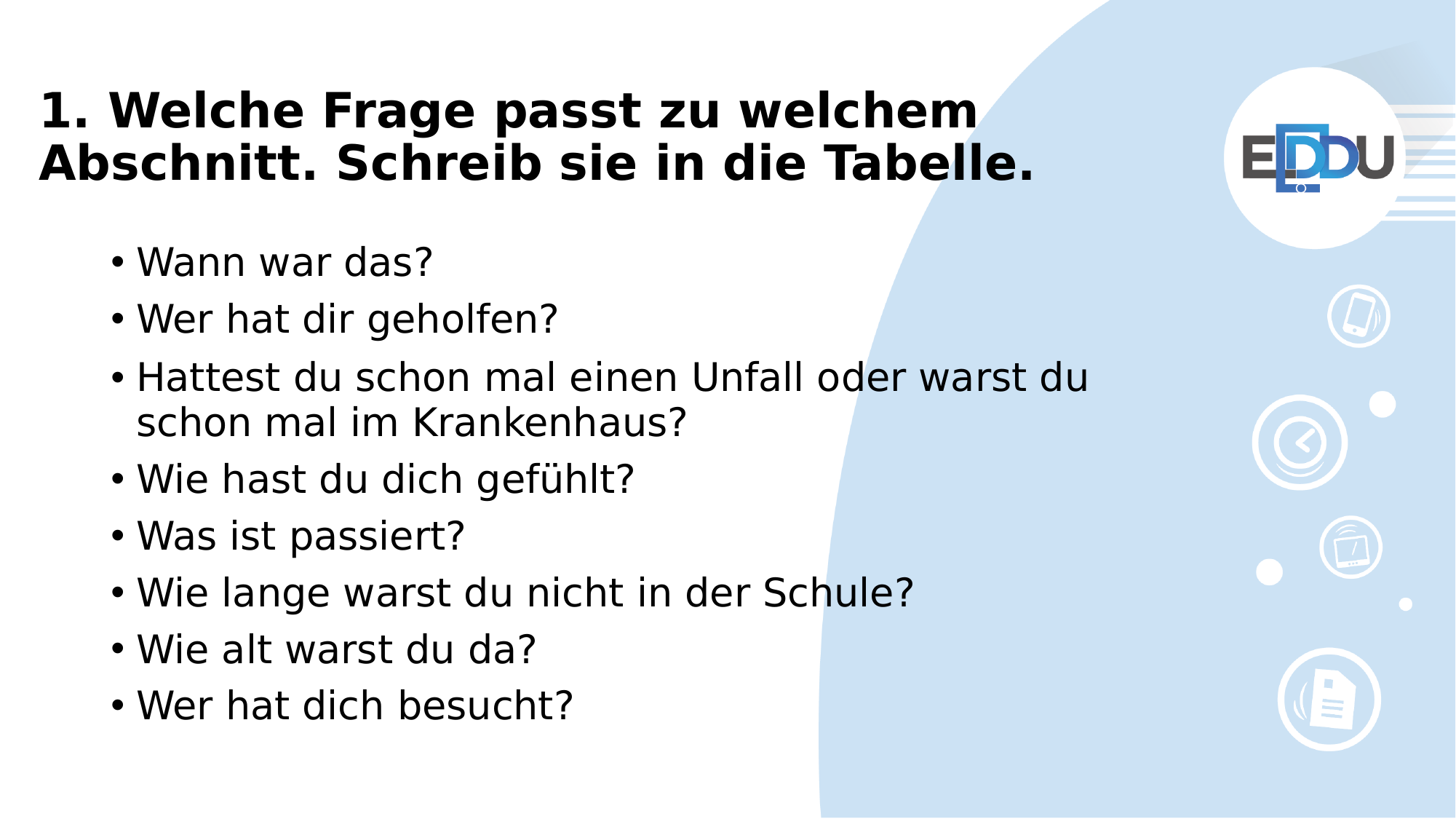

# 1. Welche Frage passt zu welchem Abschnitt. Schreib sie in die Tabelle.
Wann war das?
Wer hat dir geholfen?
Hattest du schon mal einen Unfall oder warst du schon mal im Krankenhaus?
Wie hast du dich gefühlt?
Was ist passiert?
Wie lange warst du nicht in der Schule?
Wie alt warst du da?
Wer hat dich besucht?